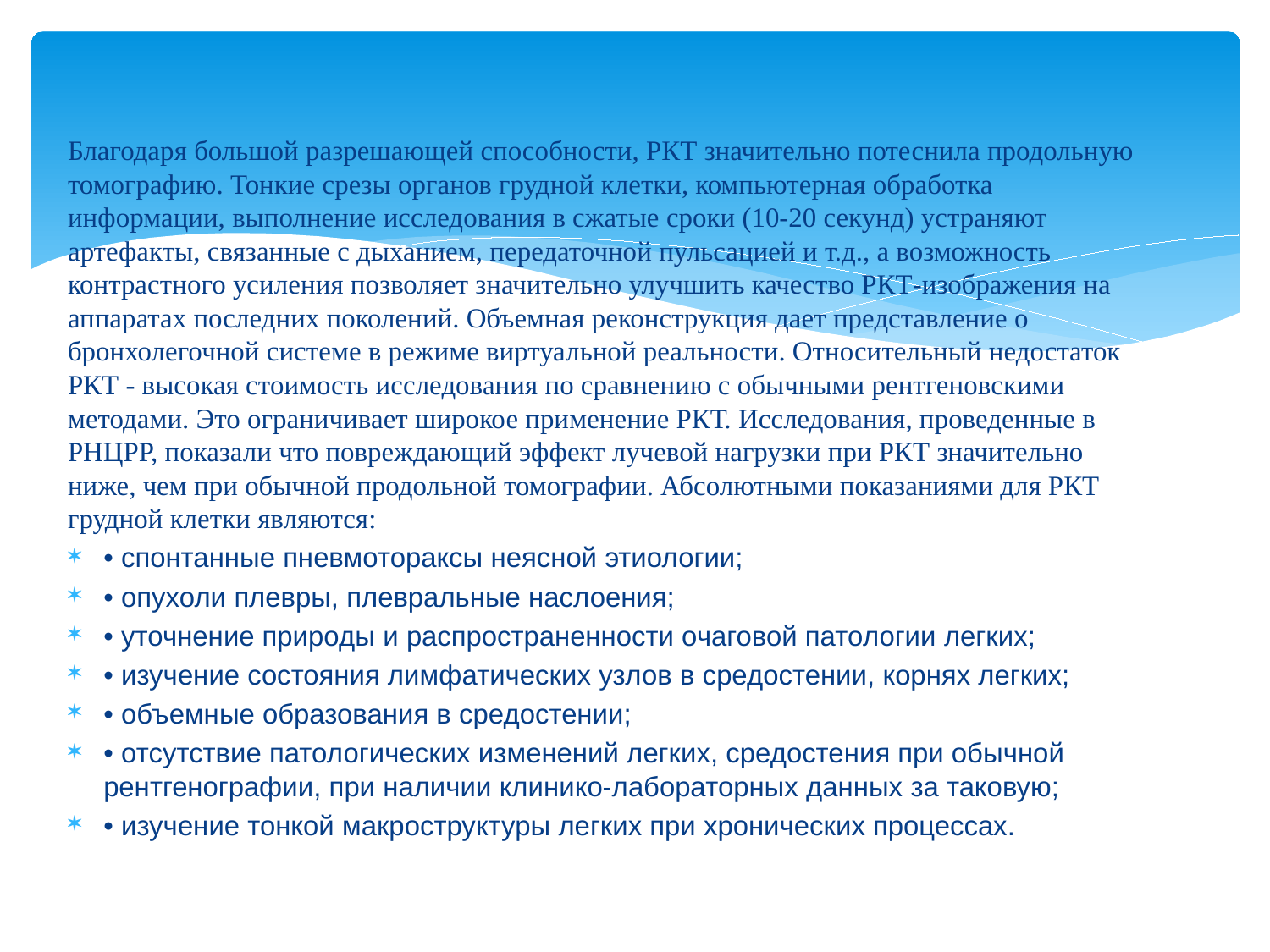

Благодаря большой разрешающей способности, РКТ значительно потеснила продольную томографию. Тонкие срезы органов грудной клетки, компьютерная обработка информации, выполнение исследования в сжатые сроки (10-20 секунд) устраняют артефакты, связанные с дыханием, передаточной пульсацией и т.д., а возможность контрастного усиления позволяет значительно улучшить качество РКТ-изображения на аппаратах последних поколений. Объемная реконструкция дает представление о бронхолегочной системе в режиме виртуальной реальности. Относительный недостаток РКТ - высокая стоимость исследования по сравнению с обычными рентгеновскими методами. Это ограничивает широкое применение РКТ. Исследования, проведенные в РНЦРР, показали что повреждающий эффект лучевой нагрузки при РКТ значительно ниже, чем при обычной продольной томографии. Абсолютными показаниями для РКТ грудной клетки являются:
• спонтанные пневмотораксы неясной этиологии;
• опухоли плевры, плевральные наслоения;
• уточнение природы и распространенности очаговой патологии легких;
• изучение состояния лимфатических узлов в средостении, корнях легких;
• объемные образования в средостении;
• отсутствие патологических изменений легких, средостения при обычной рентгенографии, при наличии клинико-лабораторных данных за таковую;
• изучение тонкой макроструктуры легких при хронических процессах.